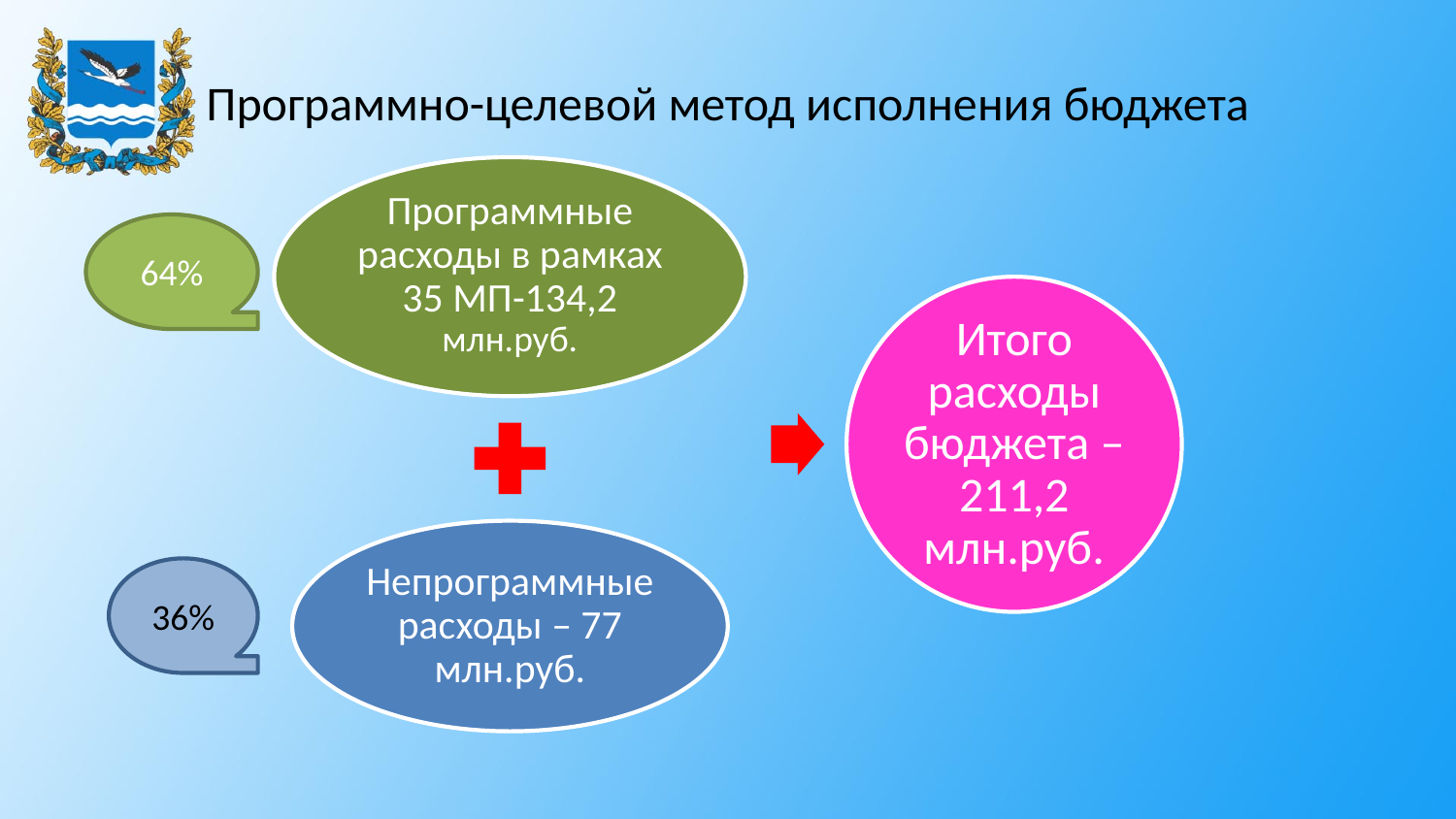

# Программно-целевой метод исполнения бюджета

Программные расходы в рамках 35 МП-134,2 млн.руб.

Непрограммные расходы – 77 млн.руб.

Итого расходы бюджета – 211,2 млн.руб.
64%
36%